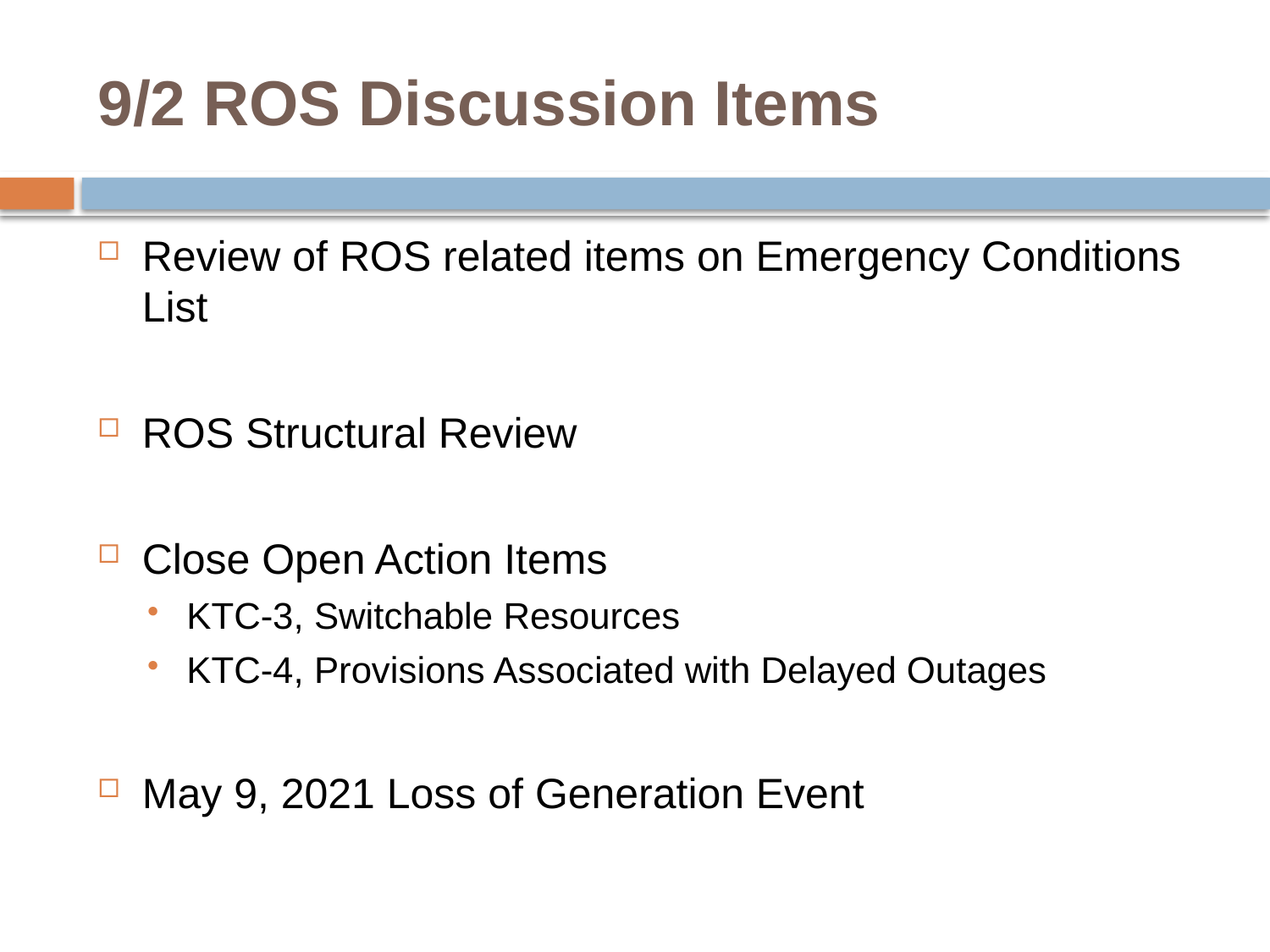

# 9/2 ROS Discussion Items
Review of ROS related items on Emergency Conditions List

ROS Structural Review

Close Open Action Items
KTC-3, Switchable Resources
KTC-4, Provisions Associated with Delayed Outages

May 9, 2021 Loss of Generation Event